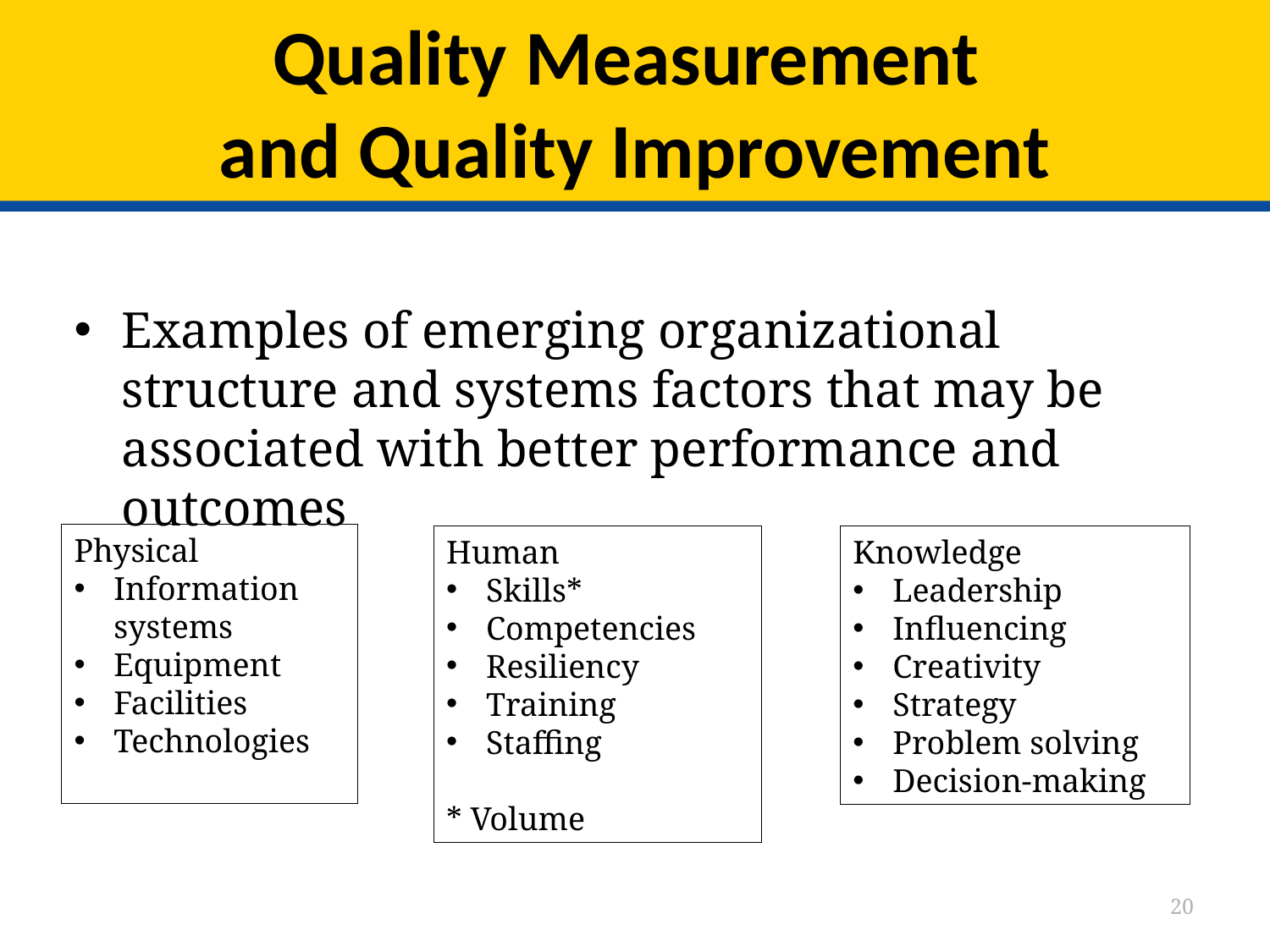

# Quality Measurement and Quality Improvement

Examples of emerging organizational structure and systems factors that may be associated with better performance and outcomes

Physical
Information systems
Equipment
Facilities
Technologies

Human
Skills*
Competencies
Resiliency
Training
Staffing

* Volume
Knowledge
Leadership
Influencing
Creativity
Strategy
Problem solving
Decision-making
20